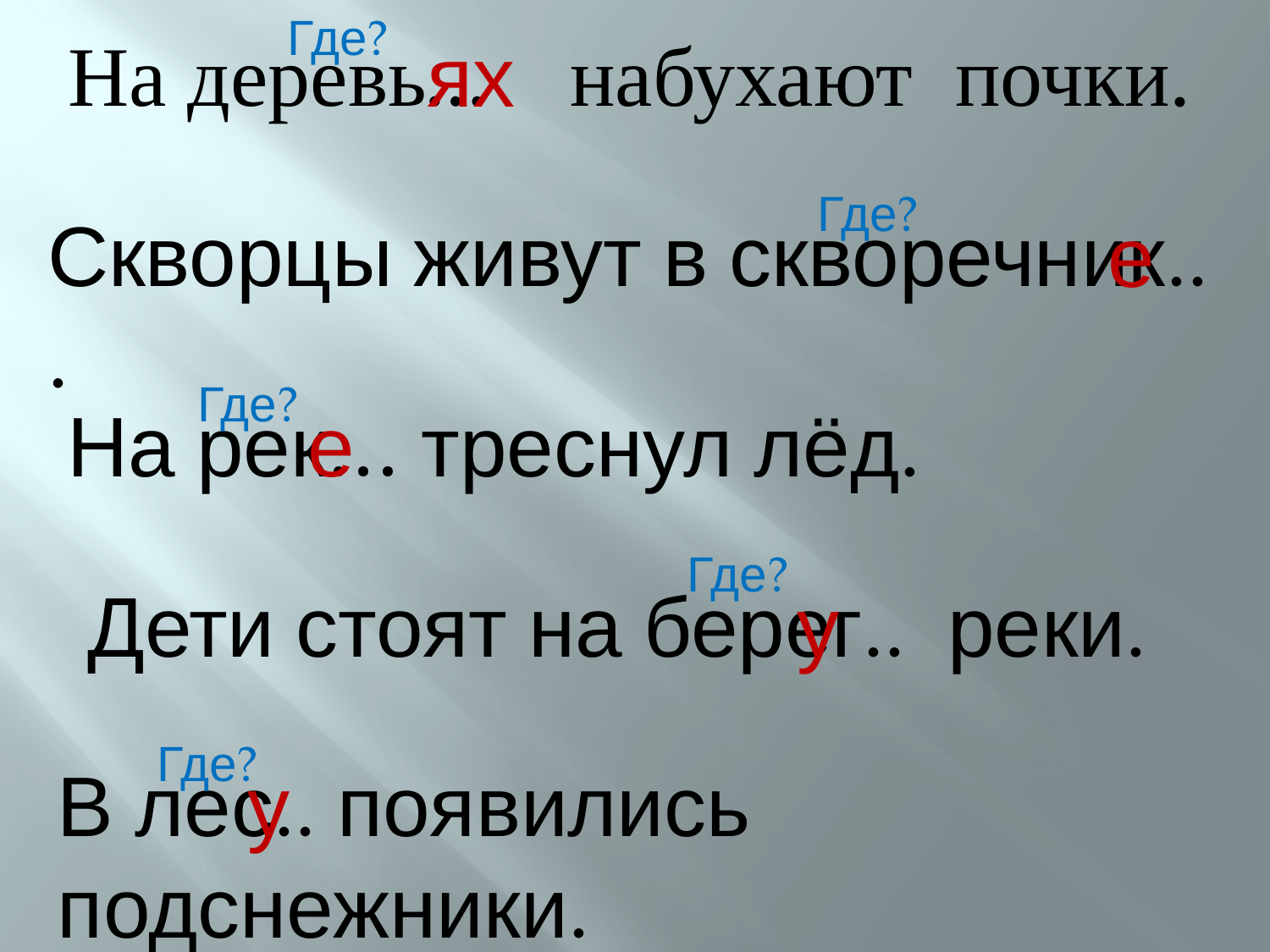

Где?
На деревь…    набухают  почки.
ях
Где?
Скворцы живут в скворечник.. .
е
Где?
На рек… треснул лёд.
е
Где?
Дети стоят на берег..  реки.
у
Где?
В лес.. появились подснежники.
у